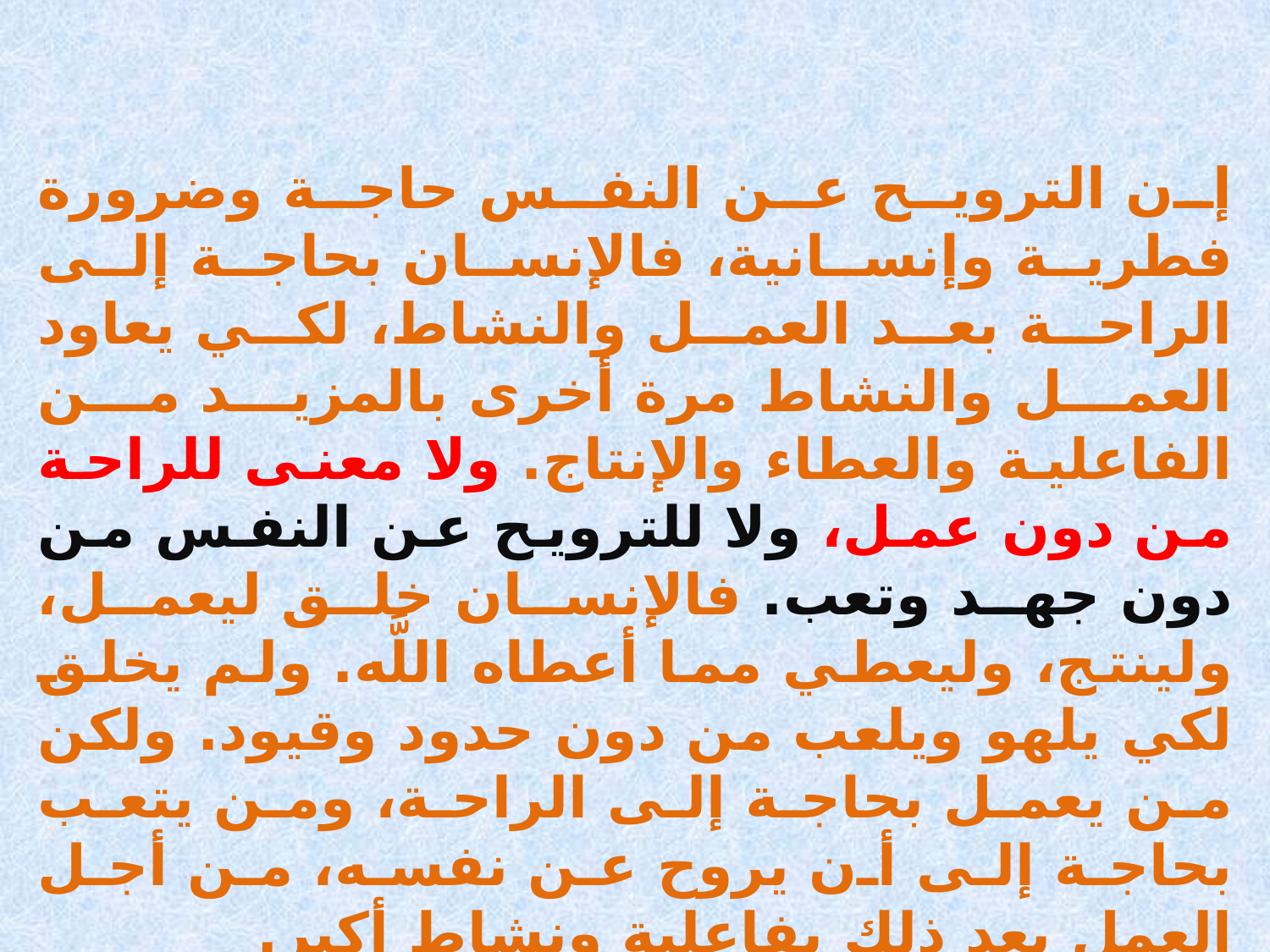

إن الترويح عن النفس حاجة وضرورة فطرية وإنسانية، فالإنسان بحاجة إلى الراحة بعد العمل والنشاط، لكي يعاود العمل والنشاط مرة أخرى بالمزيد من الفاعلية والعطاء والإنتاج. ولا معنى للراحة من دون عمل، ولا للترويح عن النفس من دون جهد وتعب. فالإنسان خلق ليعمل، ولينتج، وليعطي مما أعطاه اللَّه. ولم يخلق لكي يلهو ويلعب من دون حدود وقيود. ولكن من يعمل بحاجة إلى الراحة، ومن يتعب بحاجة إلى أن يروح عن نفسه، من أجل العمل بعد ذلك بفاعلية ونشاط أكبر.